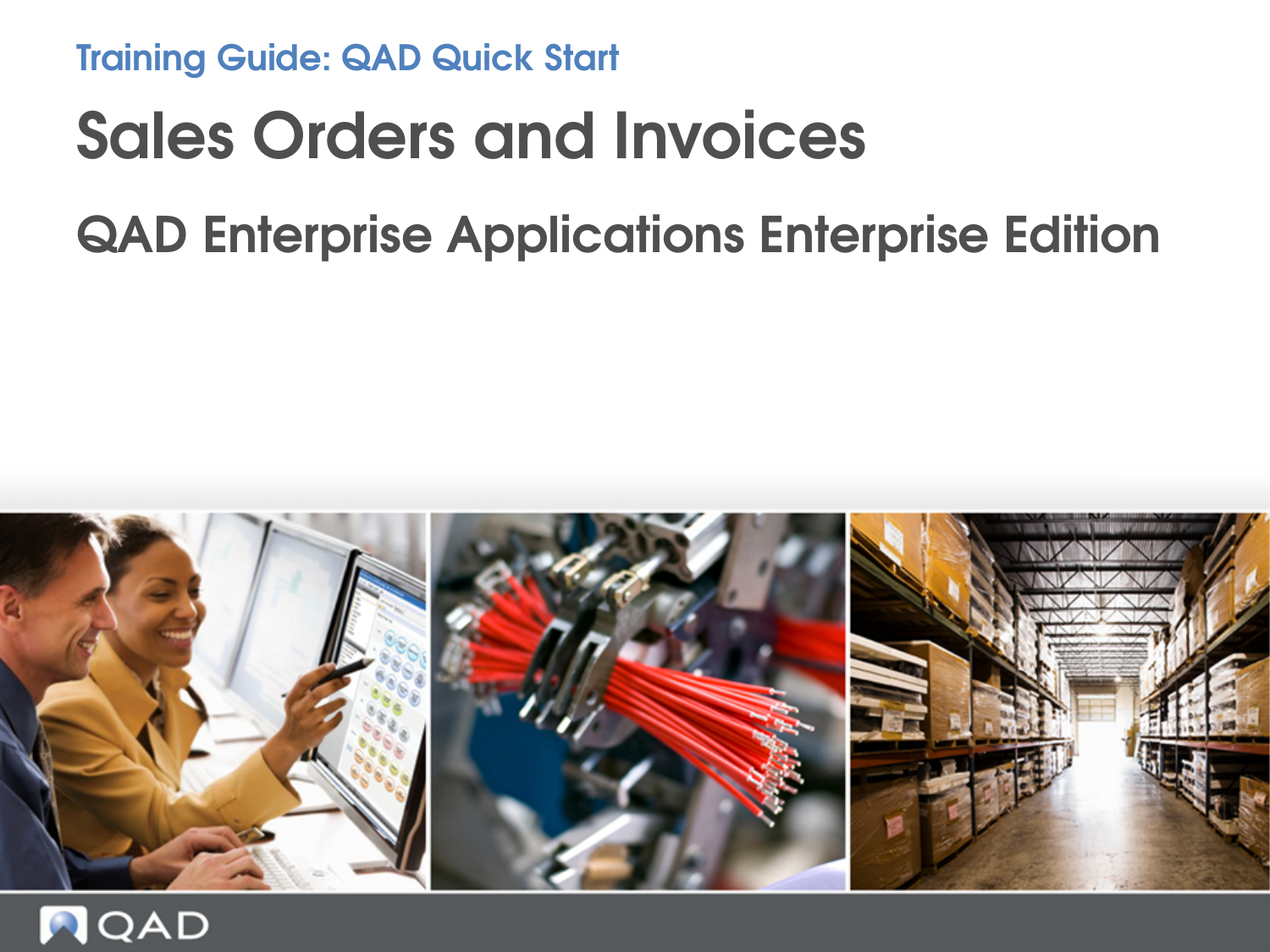

Training Guide: QAD Quick Start
# Sales Orders and Invoices
QAD Enterprise Applications Enterprise Edition